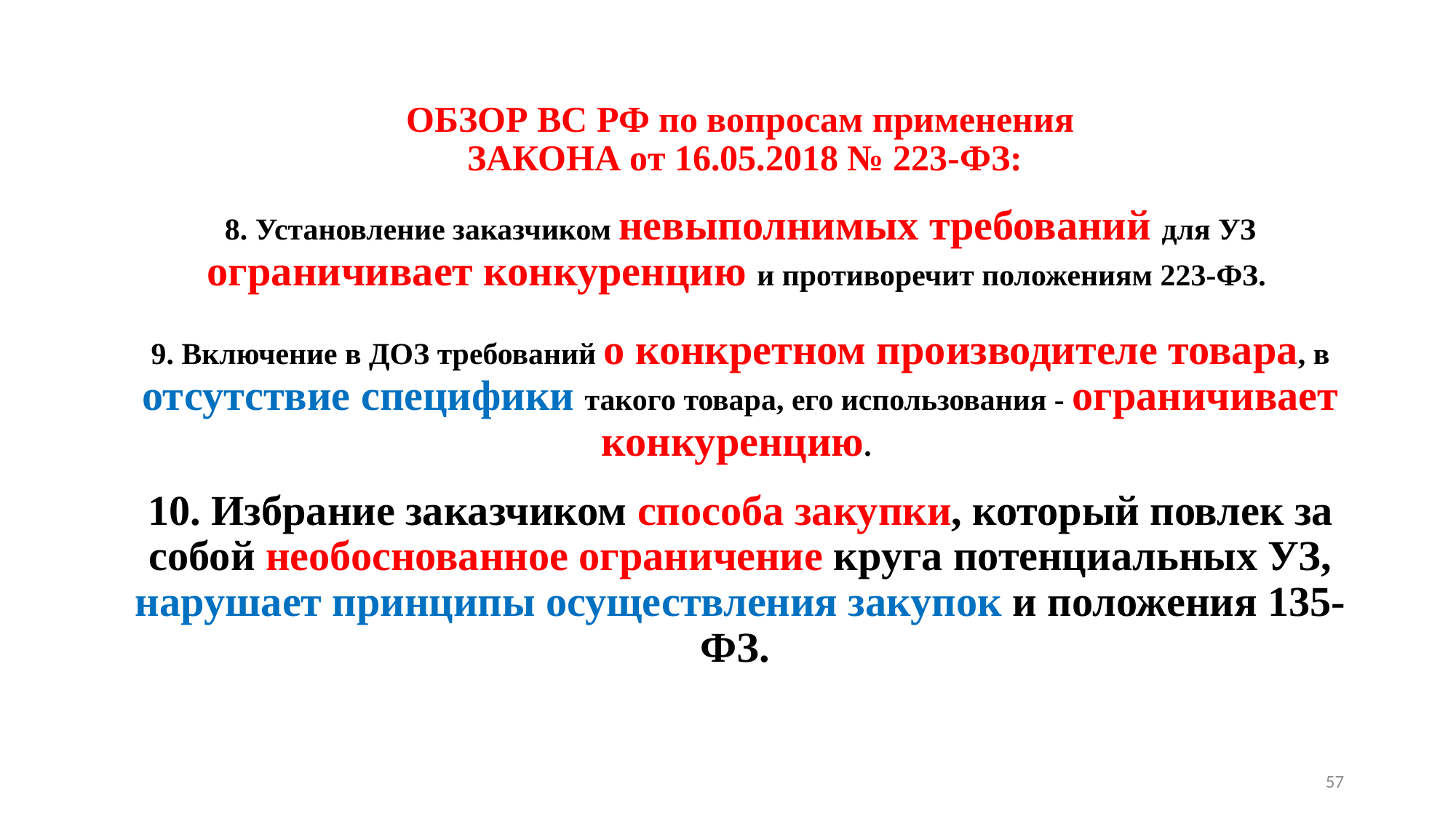

ОБЗОР ВС РФ по вопросам применения
 ЗАКОНА от 16.05.2018 № 223-ФЗ:

8. Установление заказчиком невыполнимых требований для УЗ ограничивает конкуренцию и противоречит положениям 223-ФЗ.

9. Включение в ДОЗ требований о конкретном производителе товара, в отсутствие специфики такого товара, его использования - ограничивает конкуренцию.

10. Избрание заказчиком способа закупки, который повлек за собой необоснованное ограничение круга потенциальных УЗ, нарушает принципы осуществления закупок и положения 135-ФЗ.

57